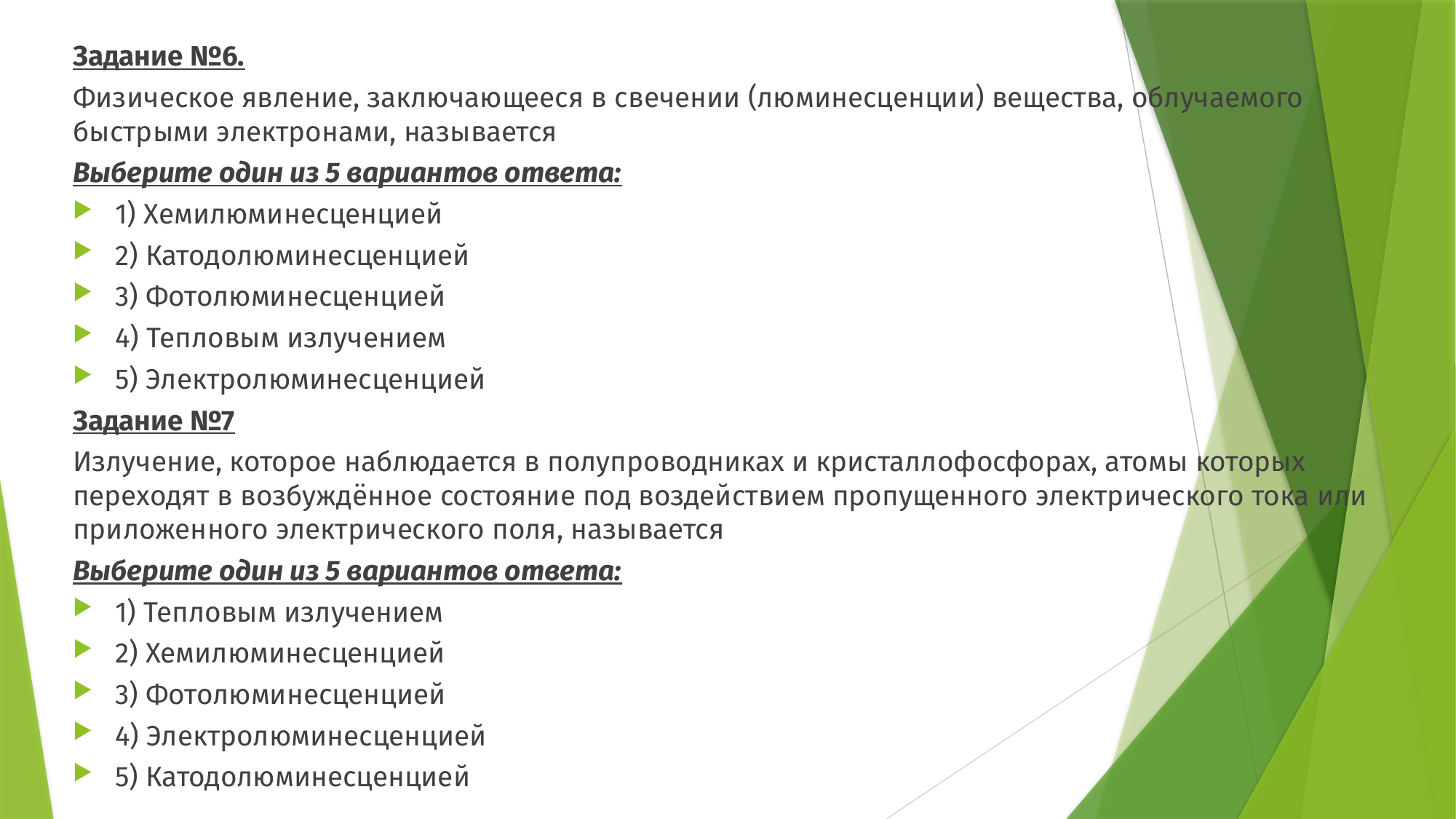

Задание №6.
Физическое явление, заключающееся в свечении (люминесценции) вещества, облучаемого быстрыми электронами, называется
Выберите один из 5 вариантов ответа:
1) Хемилюминесценцией
2) Катодолюминесценцией
3) Фотолюминесценцией
4) Тепловым излучением
5) Электролюминесценцией
Задание №7
Излучение, которое наблюдается в полупроводниках и кристаллофосфорах, атомы которых переходят в возбуждённое состояние под воздействием пропущенного электрического тока или приложенного электрического поля, называется
Выберите один из 5 вариантов ответа:
1) Тепловым излучением
2) Хемилюминесценцией
3) Фотолюминесценцией
4) Электролюминесценцией
5) Катодолюминесценцией